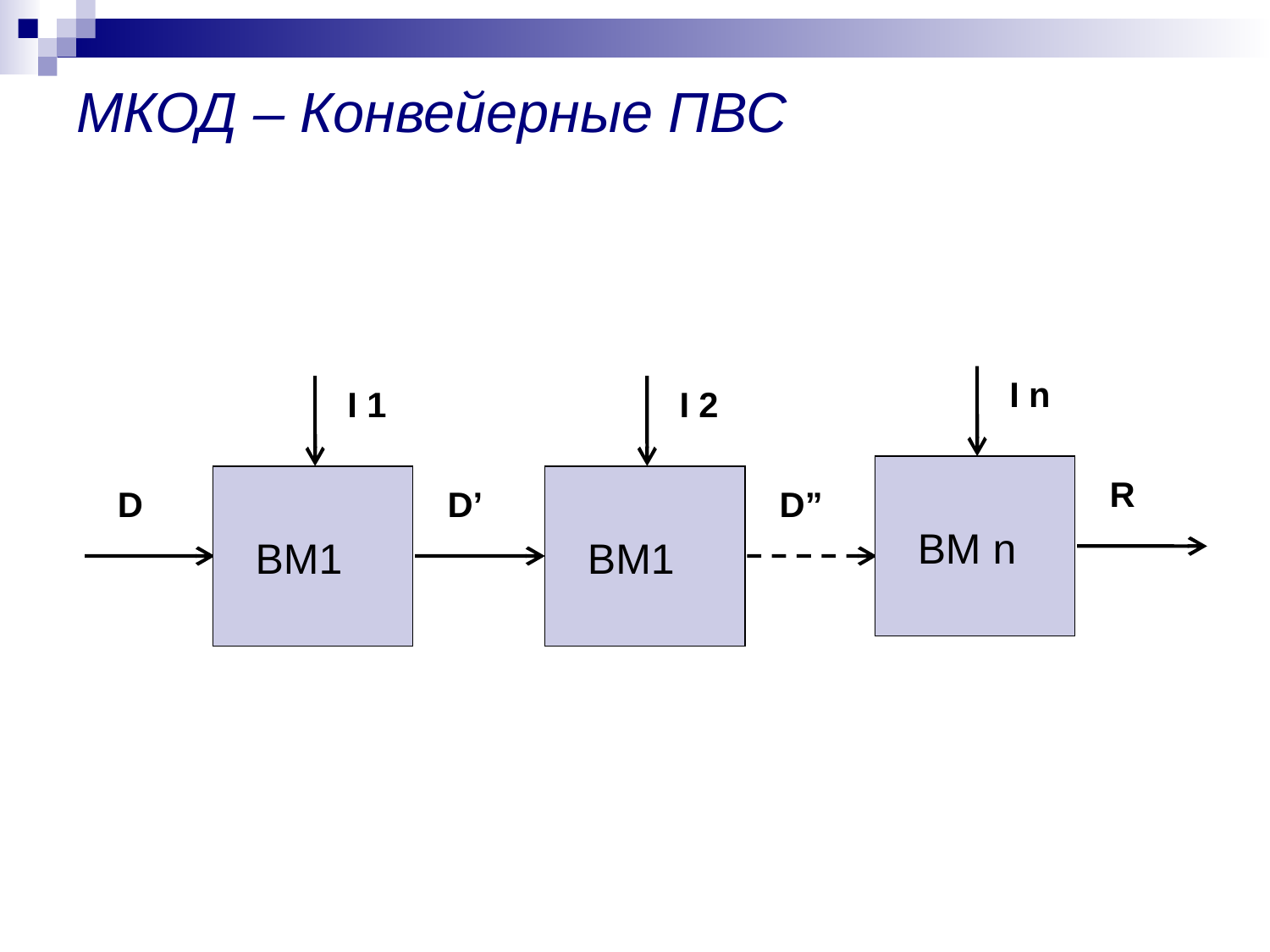

# МКОД – Конвейерные ПВС

I n

I 1

I 2

ВМ n

ВМ1
R
D
D’
D”
ВМ1